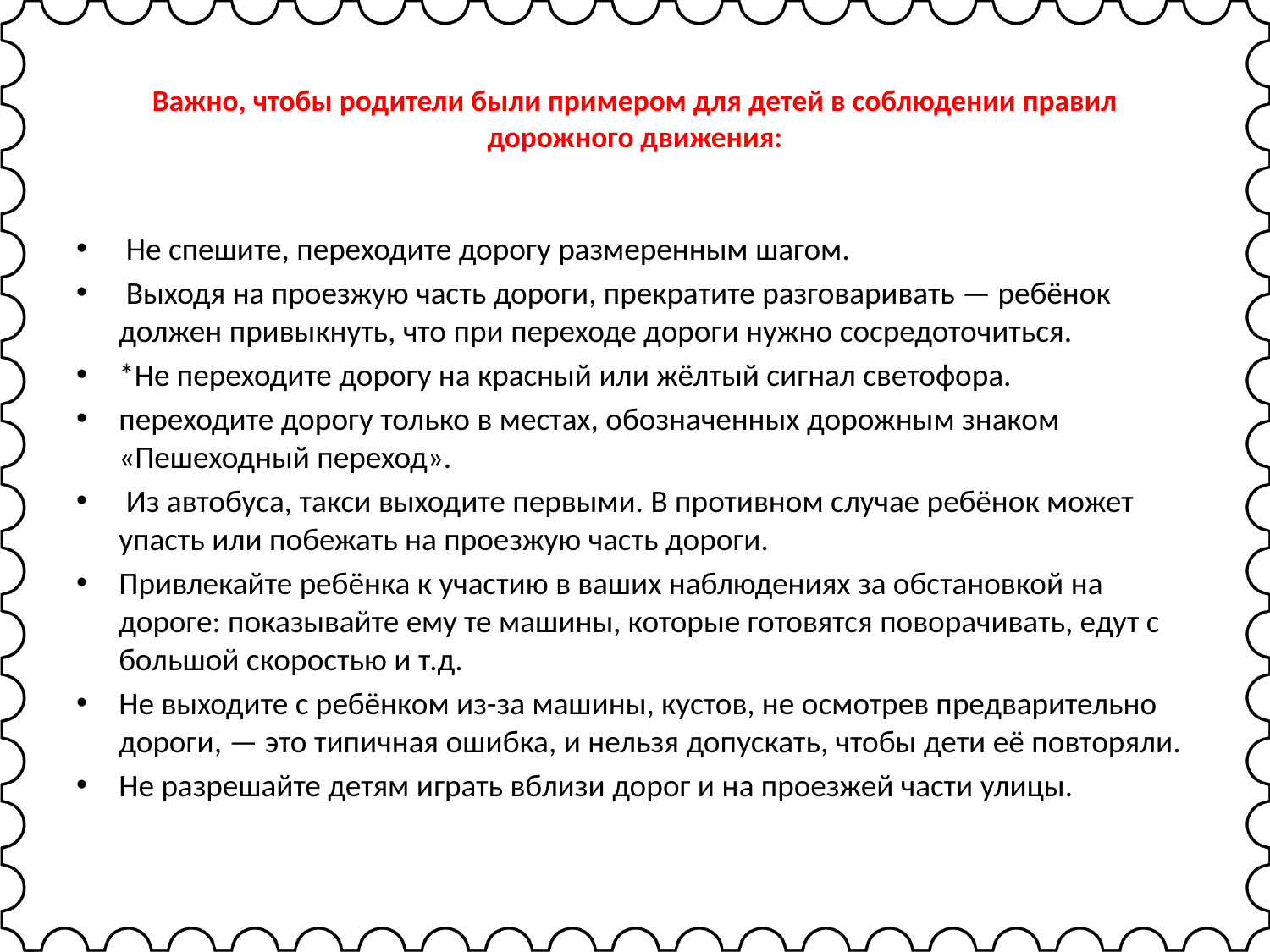

# Важно, чтобы родители были примером для детей в соблюдении правил дорожного движения:
 Не спешите, переходите дорогу размеренным шагом.
 Выходя на проезжую часть дороги, прекратите разговаривать — ребёнок должен привыкнуть, что при переходе дороги нужно сосредоточиться.
*Не переходите дорогу на красный или жёлтый сигнал светофора.
переходите дорогу только в местах, обозначенных дорожным знаком «Пешеходный переход».
 Из автобуса, такси выходите первыми. В противном случае ребёнок может упасть или побежать на проезжую часть дороги.
Привлекайте ребёнка к участию в ваших наблюдениях за обстановкой на дороге: показывайте ему те машины, которые готовятся поворачивать, едут с большой скоростью и т.д.
Не выходите с ребёнком из-за машины, кустов, не осмотрев предварительно дороги, — это типичная ошибка, и нельзя допускать, чтобы дети её повторяли.
Не разрешайте детям играть вблизи дорог и на проезжей части улицы.